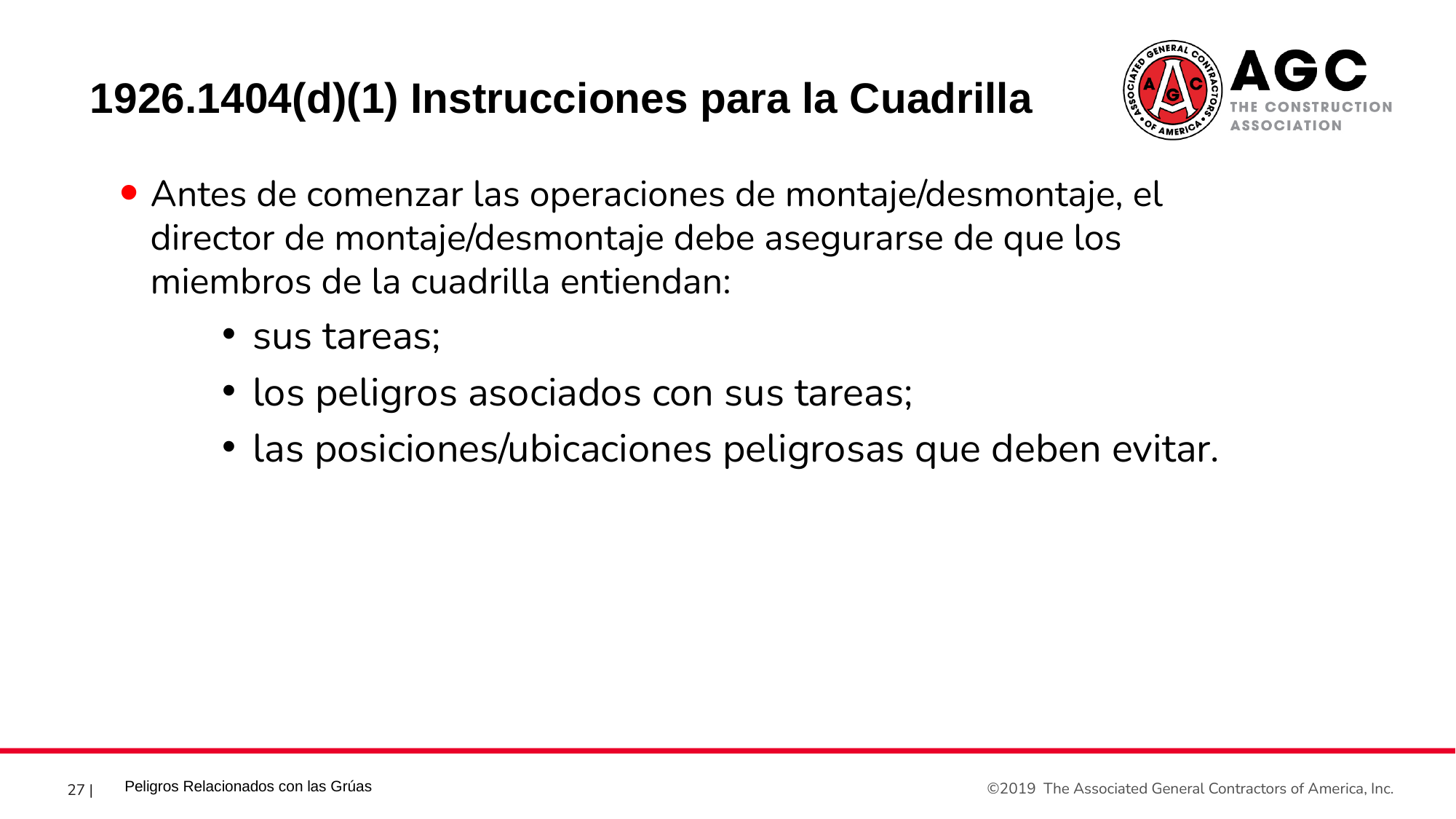

1926.1404(d)(1) Instrucciones para la Cuadrilla
Antes de comenzar las operaciones de montaje/desmontaje, el director de montaje/desmontaje debe asegurarse de que los miembros de la cuadrilla entiendan:
sus tareas;
los peligros asociados con sus tareas;
las posiciones/ubicaciones peligrosas que deben evitar.
Peligros Relacionados con las Grúas